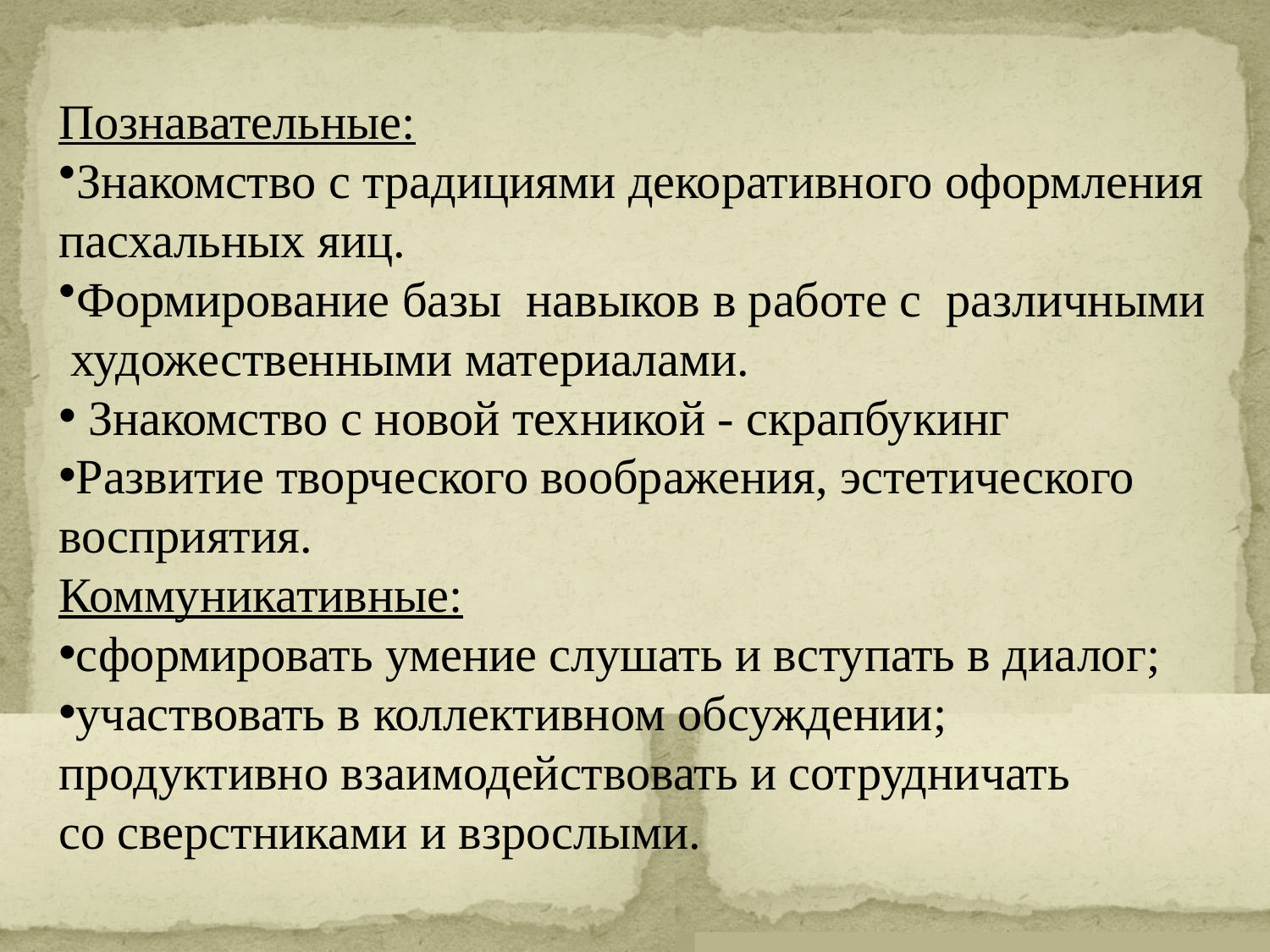

Познавательные:
Знакомство с традициями декоративного оформления
пасхальных яиц.
Формирование базы  навыков в работе с  различными
 художественными материалами.
 Знакомство с новой техникой - скрапбукинг
Развитие творческого воображения, эстетического
восприятия.
Коммуникативные:
сформировать умение слушать и вступать в диалог;
участвовать в коллективном обсуждении;
продуктивно взаимодействовать и сотрудничать
со сверстниками и взрослыми.